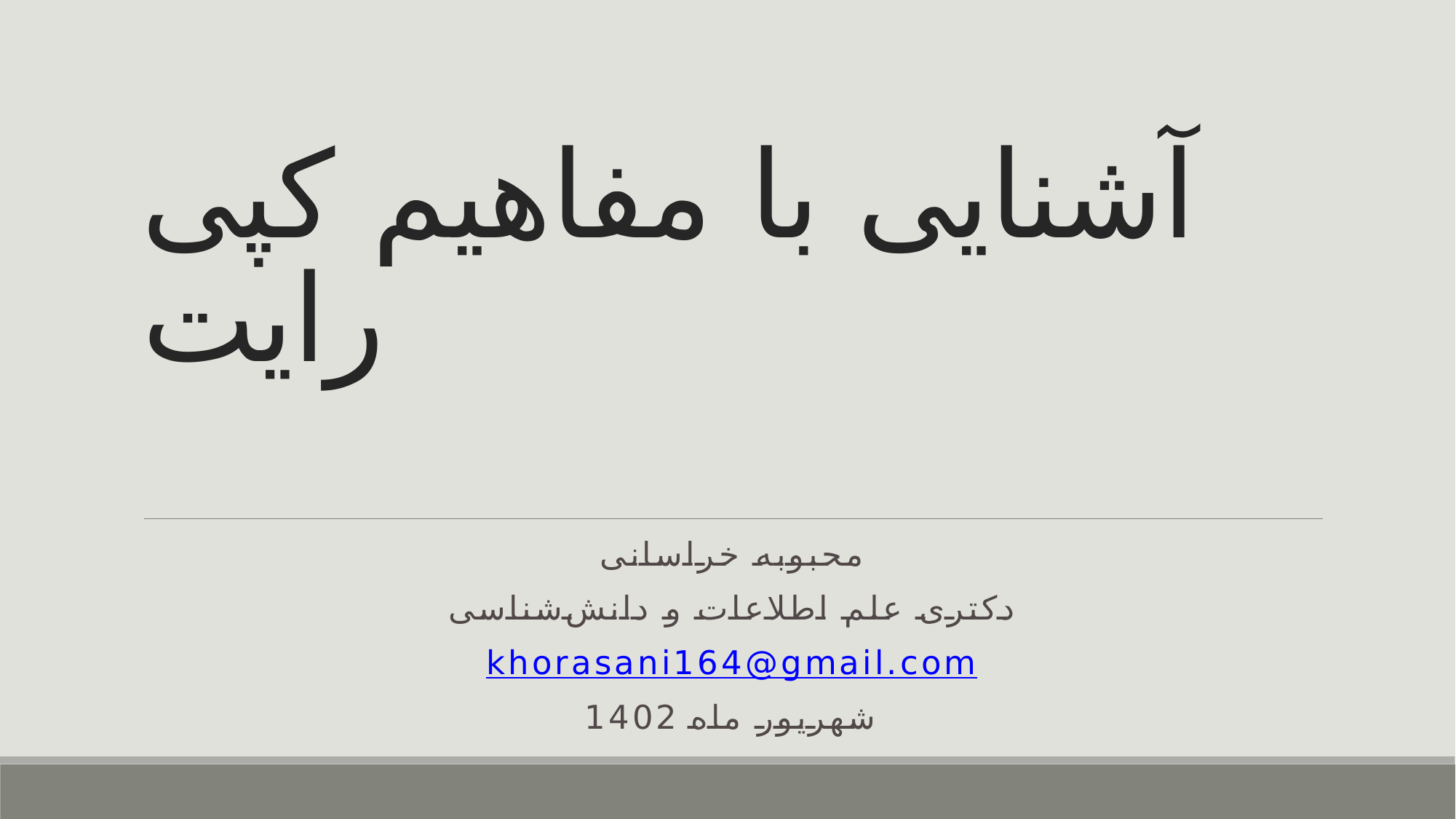

# آشنایی با مفاهیم کپی رایت
محبوبه خراسانی
دکتری علم اطلاعات و دانش‌شناسی
khorasani164@gmail.com
شهریور ماه 1402